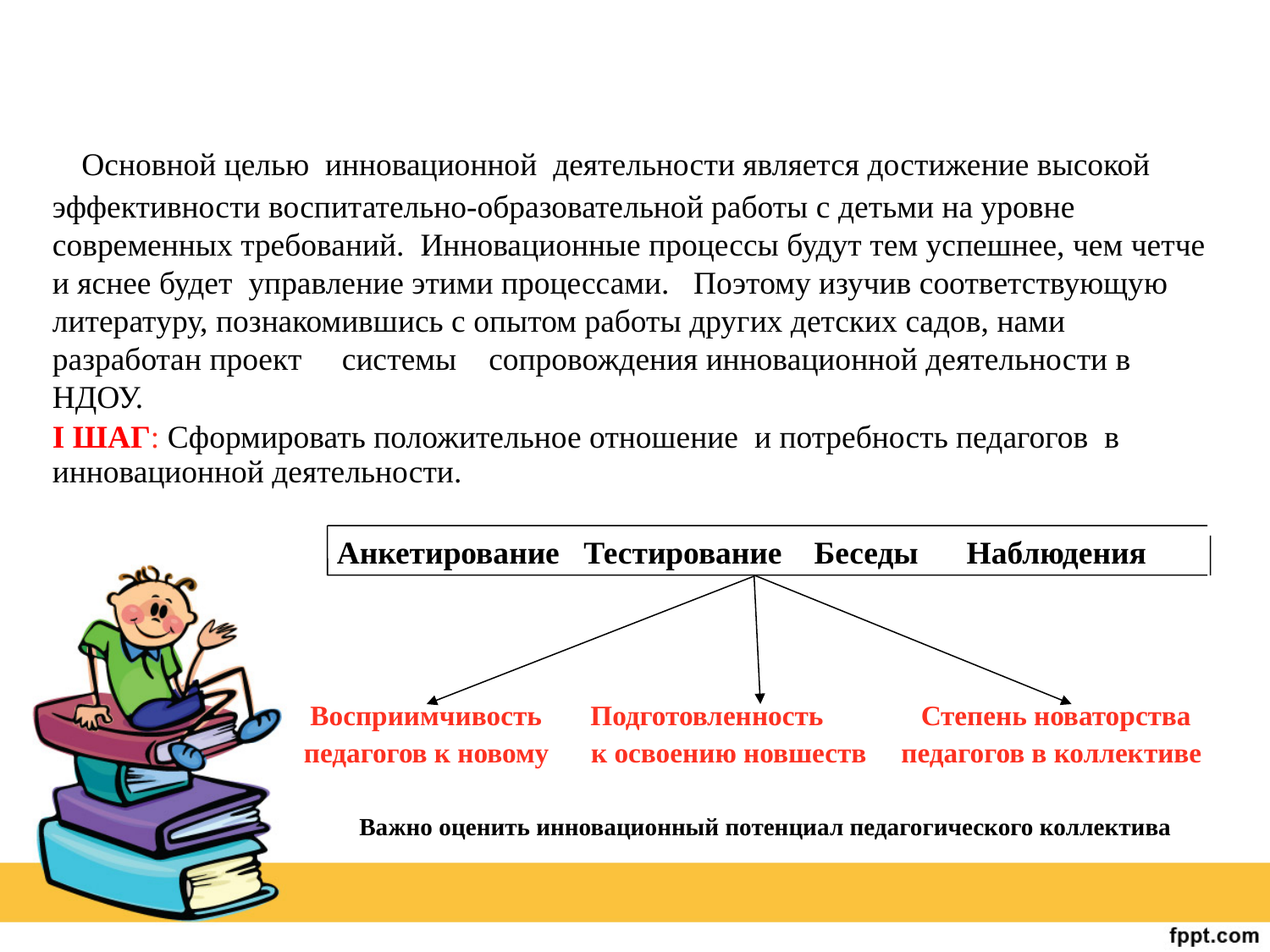

#
  Основной целью  инновационной  деятельности является достижение высокой эффективности воспитательно-образовательной работы с детьми на уровне современных требований.  Инновационные процессы будут тем успешнее, чем четче и яснее будет  управление этими процессами.   Поэтому изучив соответствующую литературу, познакомившись с опытом работы других детских садов, нами  разработан проект     системы    сопровождения инновационной деятельности в НДОУ.
I ШАГ: Сформировать положительное отношение  и потребность педагогов  в инновационной деятельности.

                                Анкетирование   Тестирование    Беседы      Наблюдения

                             Восприимчивость       Подготовленность              Степень новаторства
                                    педагогов к новому      к освоению новшеств     педагогов в коллективе

                                                  Важно оценить инновационный потенциал педагогического коллектива